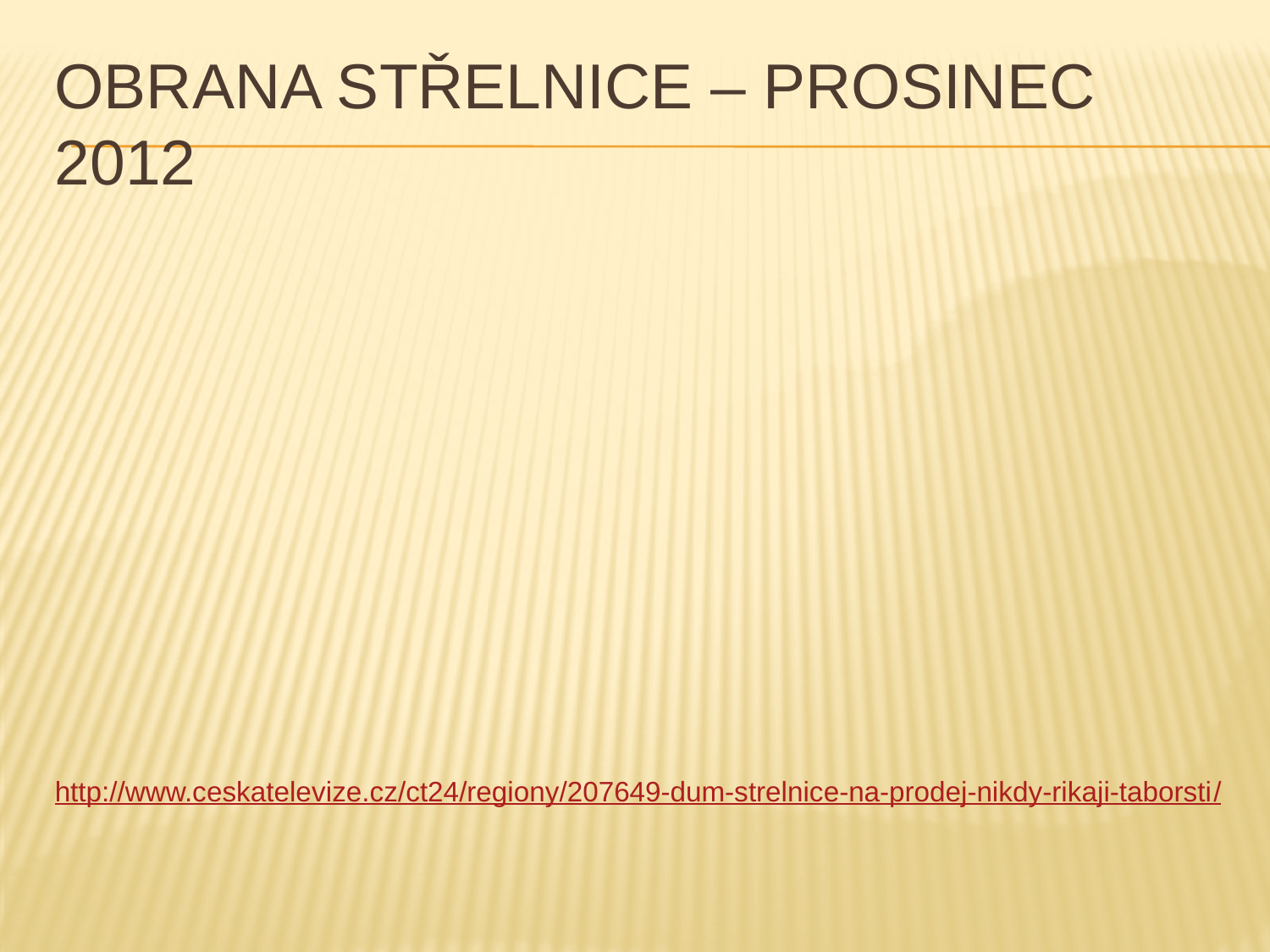

# Obrana Střelnice – prosinec 2012

http://www.ceskatelevize.cz/ct24/regiony/207649-dum-strelnice-na-prodej-nikdy-rikaji-taborsti/